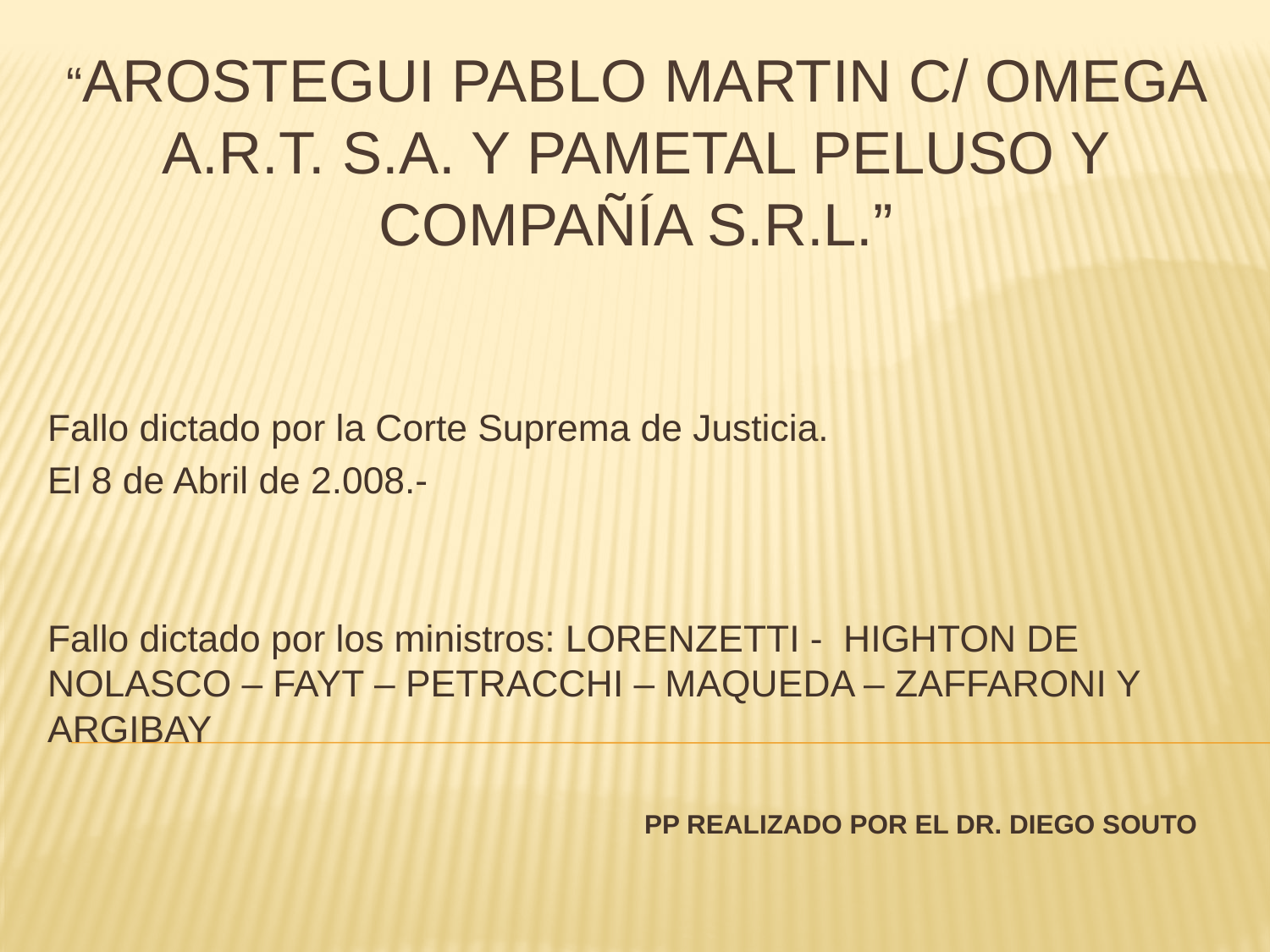

# “AROSTEGUI PABLO MARTIN C/ OMEGA A.R.T. S.A. Y PAMETAL PELUSO Y COMPAÑÍA S.R.L.”
Fallo dictado por la Corte Suprema de Justicia.
El 8 de Abril de 2.008.-

Fallo dictado por los ministros: LORENZETTI -  HIGHTON DE NOLASCO – FAYT – PETRACCHI – MAQUEDA – ZAFFARONI Y ARGIBAY

PP REALIZADO POR EL DR. DIEGO SOUTO